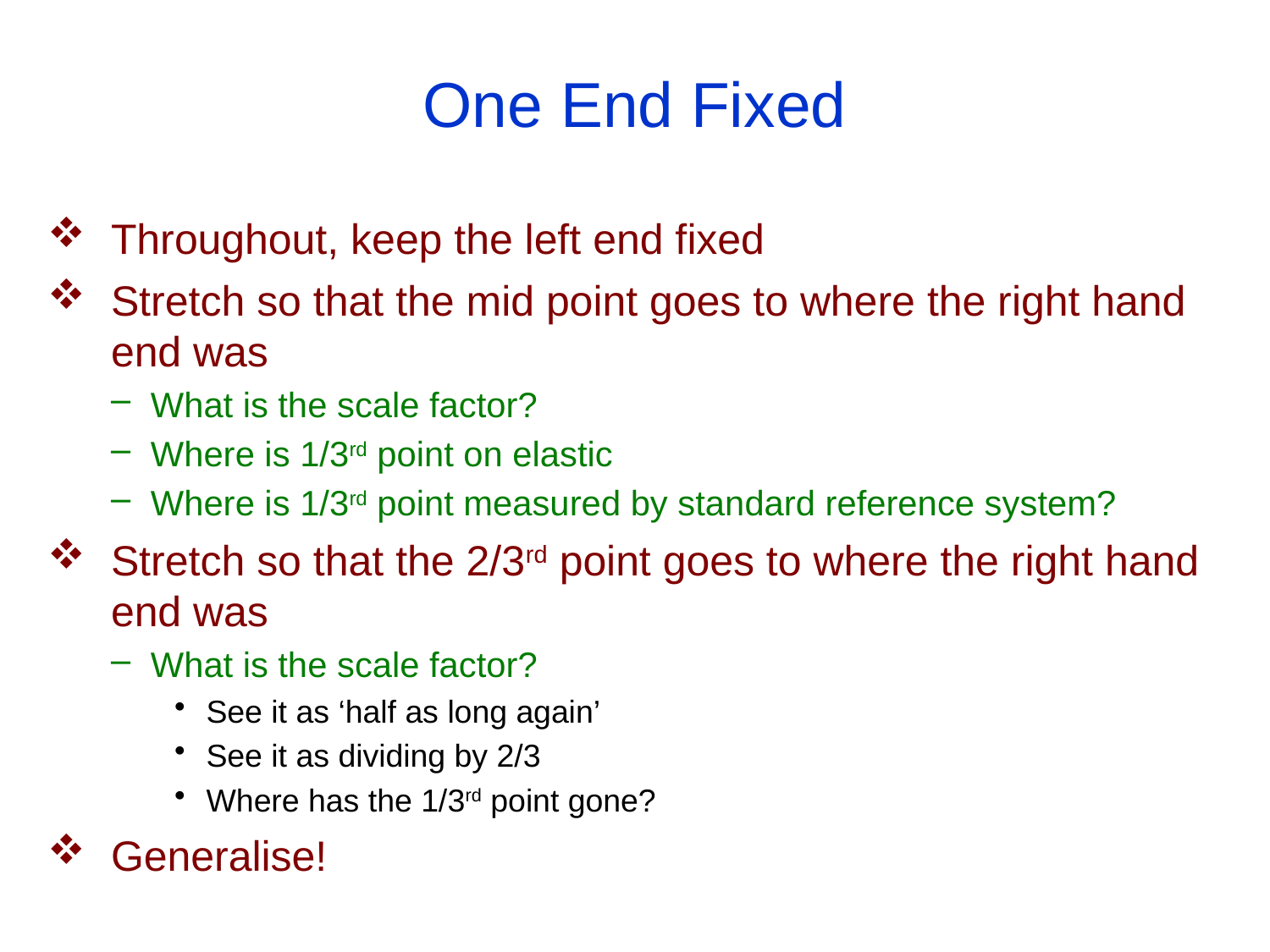

# One End Fixed
Throughout, keep the left end fixed
Stretch so that the mid point goes to where the right hand end was
What is the scale factor?
Where is 1/3rd point on elastic
Where is 1/3rd point measured by standard reference system?
Stretch so that the 2/3rd point goes to where the right hand end was
What is the scale factor?
See it as ‘half as long again’
See it as dividing by 2/3
Where has the 1/3rd point gone?
Generalise!